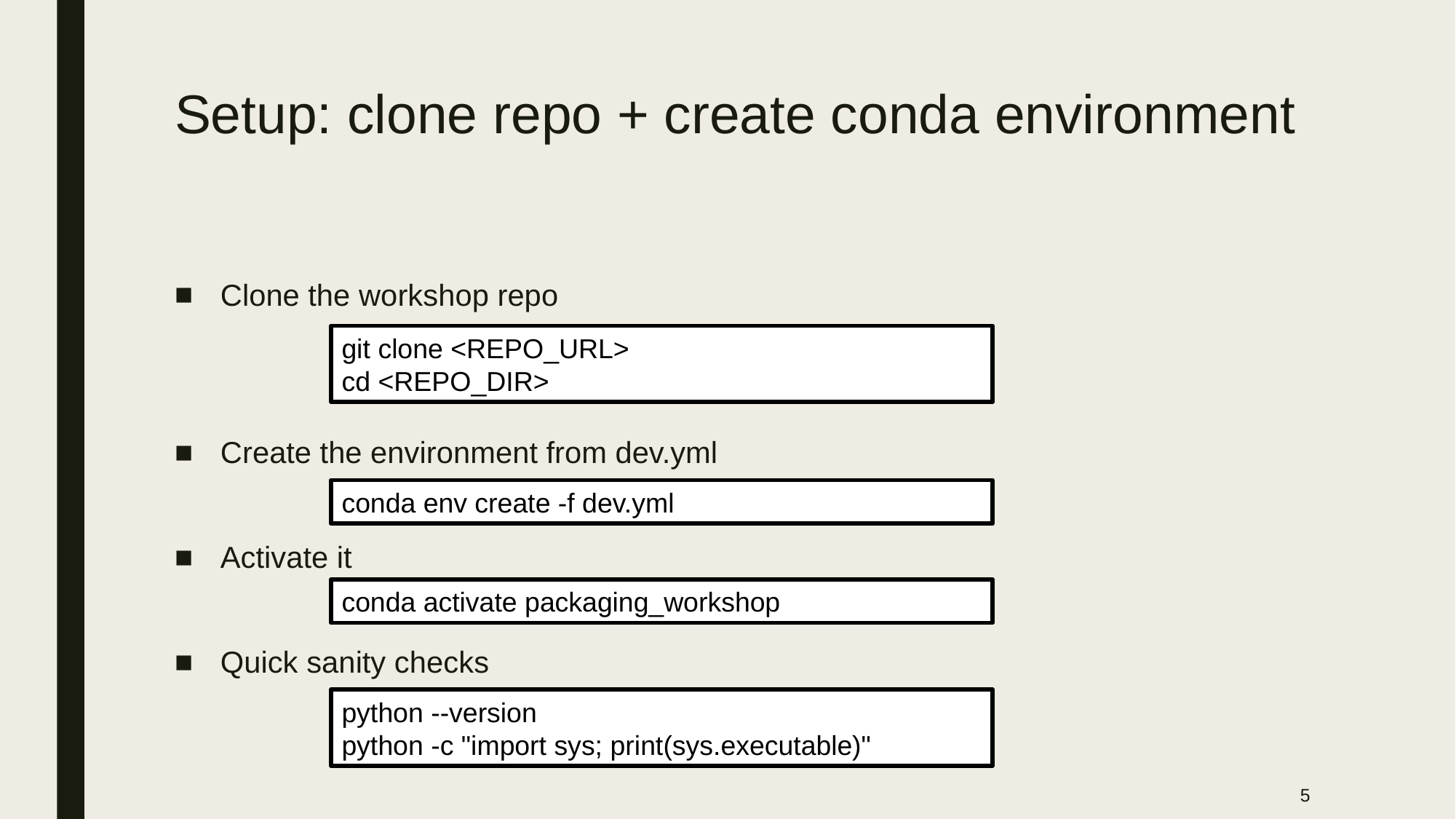

# Setup: clone repo + create conda environment
Clone the workshop repo

Create the environment from dev.yml

Activate it

Quick sanity checks
git clone <REPO_URL>
cd <REPO_DIR>
conda env create -f dev.yml
conda activate packaging_workshop
python --version
python -c "import sys; print(sys.executable)"
5